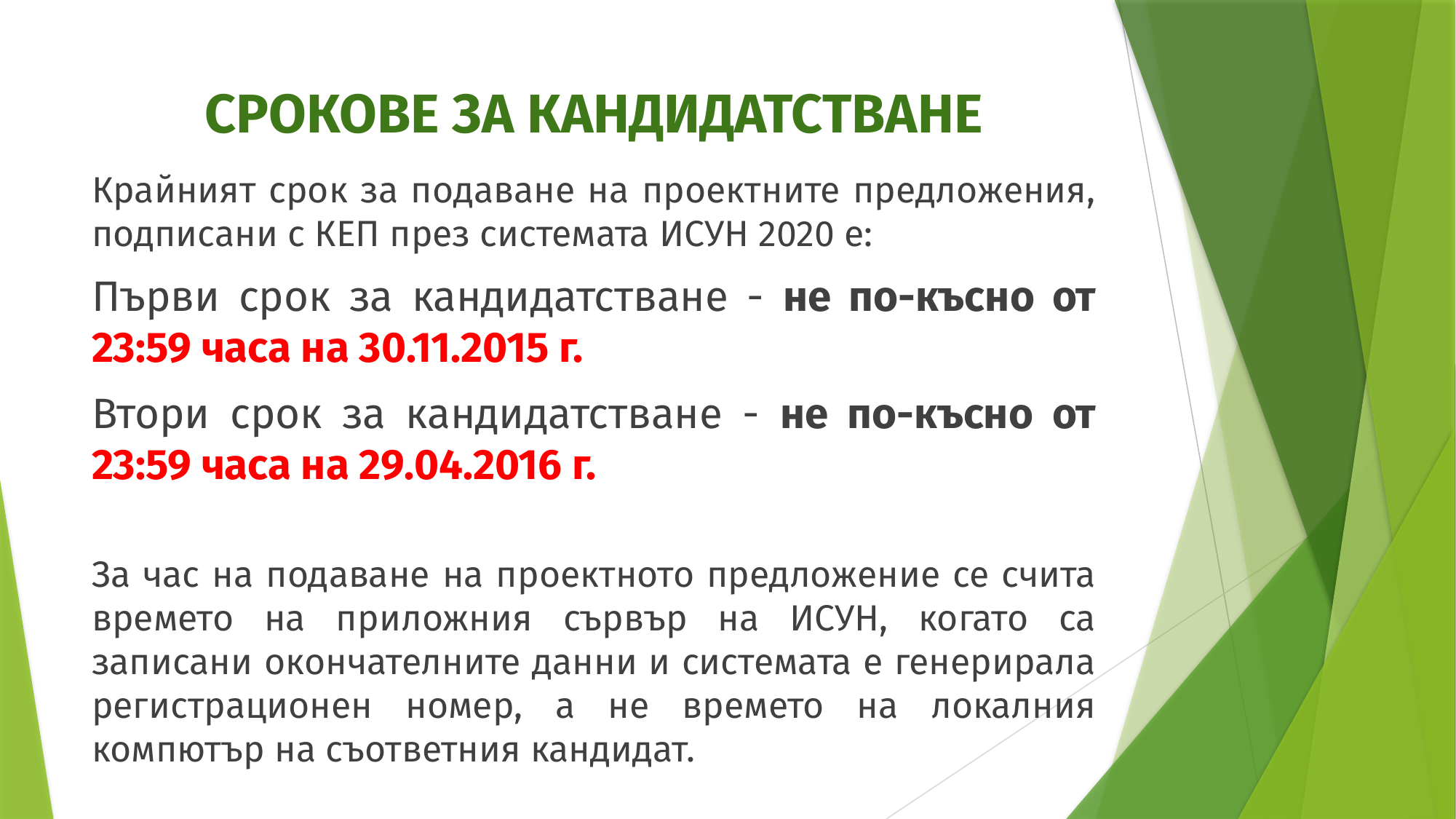

# СРОКОВЕ ЗА КАНДИДАТСТВАНЕ
Крайният срок за подаване на проектните предложения, подписани с КЕП през системата ИСУН 2020 е:
Първи срок за кандидатстване - не по-късно от 23:59 часа на 30.11.2015 г.
Втори срок за кандидатстване - не по-късно от 23:59 часа на 29.04.2016 г.

За час на подаване на проектното предложение се счита времето на приложния сървър на ИСУН, когато са записани окончателните данни и системата е генерирала регистрационен номер, а не времето на локалния компютър на съответния кандидат.